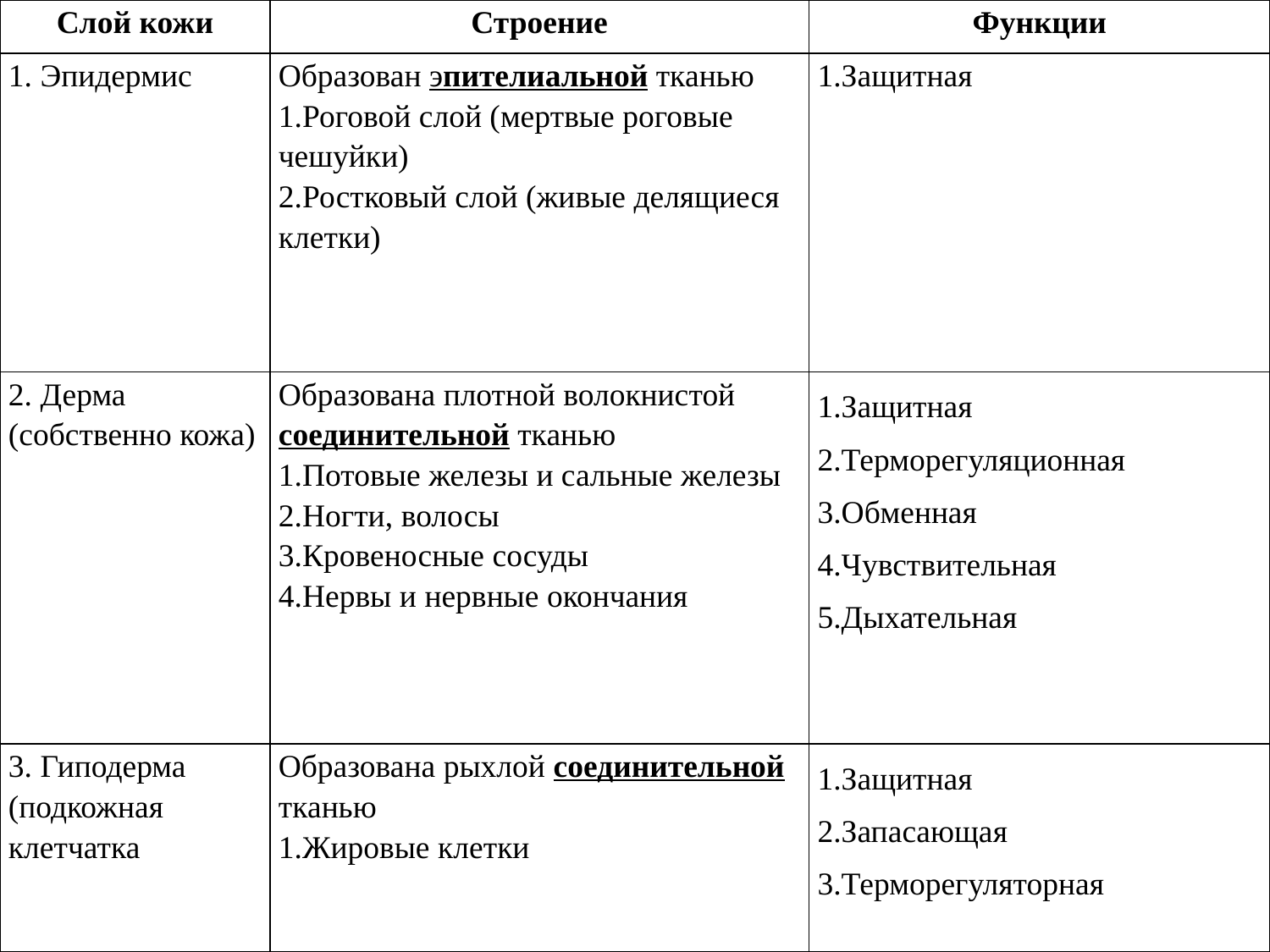

| Слой кожи | Строение | Функции |
| --- | --- | --- |
| 1. Эпидермис | Образован эпителиальной тканью 1.Роговой слой (мертвые роговые чешуйки) 2.Ростковый слой (живые делящиеся клетки) | 1.Защитная |
| 2. Дерма (собственно кожа) | Образована плотной волокнистой соединительной тканью 1.Потовые железы и сальные железы 2.Ногти, волосы 3.Кровеносные сосуды 4.Нервы и нервные окончания | 1.Защитная 2.Терморегуляционная 3.Обменная 4.Чувствительная 5.Дыхательная |
| 3. Гиподерма (подкожная клетчатка | Образована рыхлой соединительной тканью 1.Жировые клетки | 1.Защитная 2.Запасающая 3.Терморегуляторная |